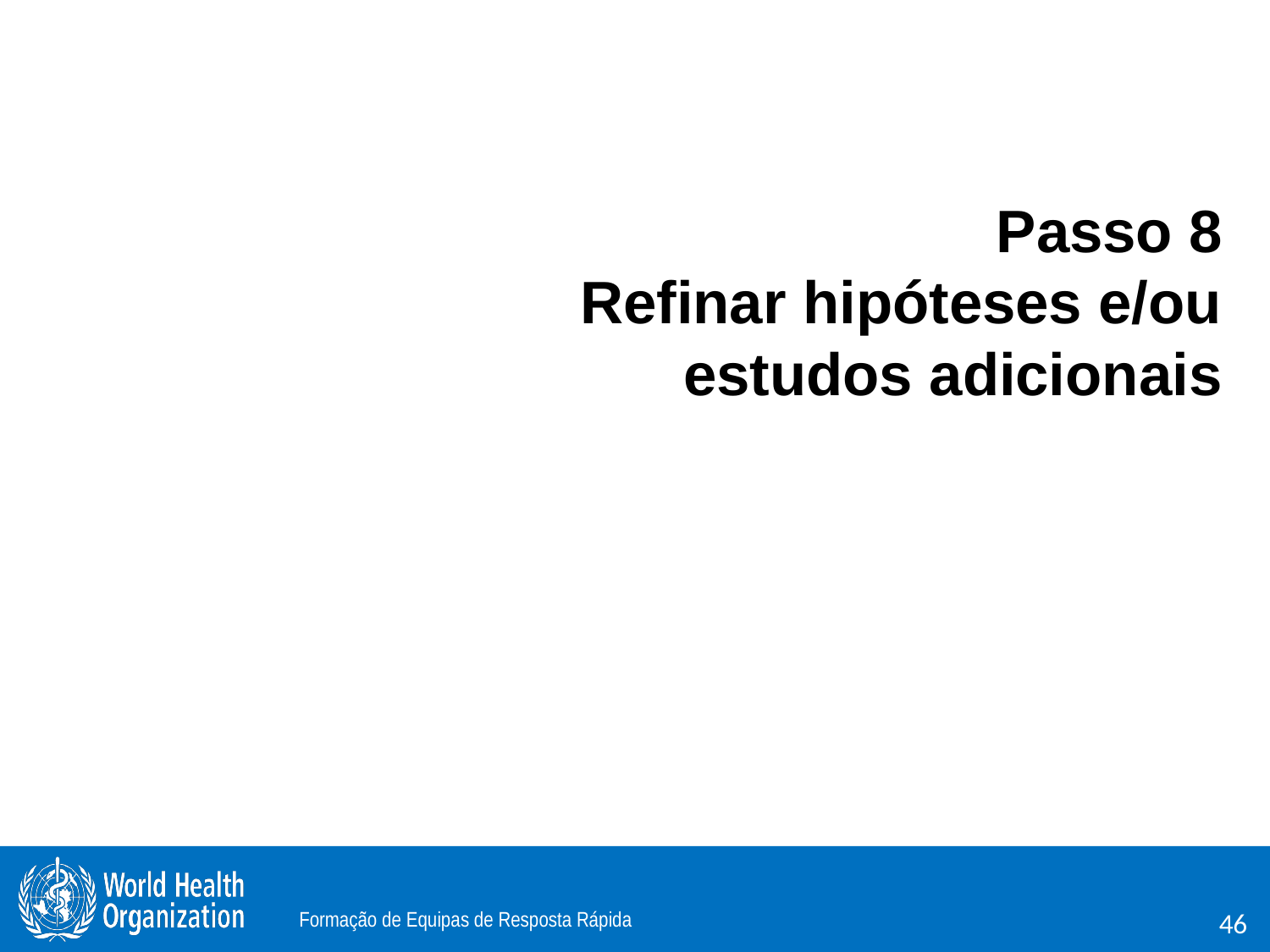

Passo 8
Refinar hipóteses e/ou estudos adicionais